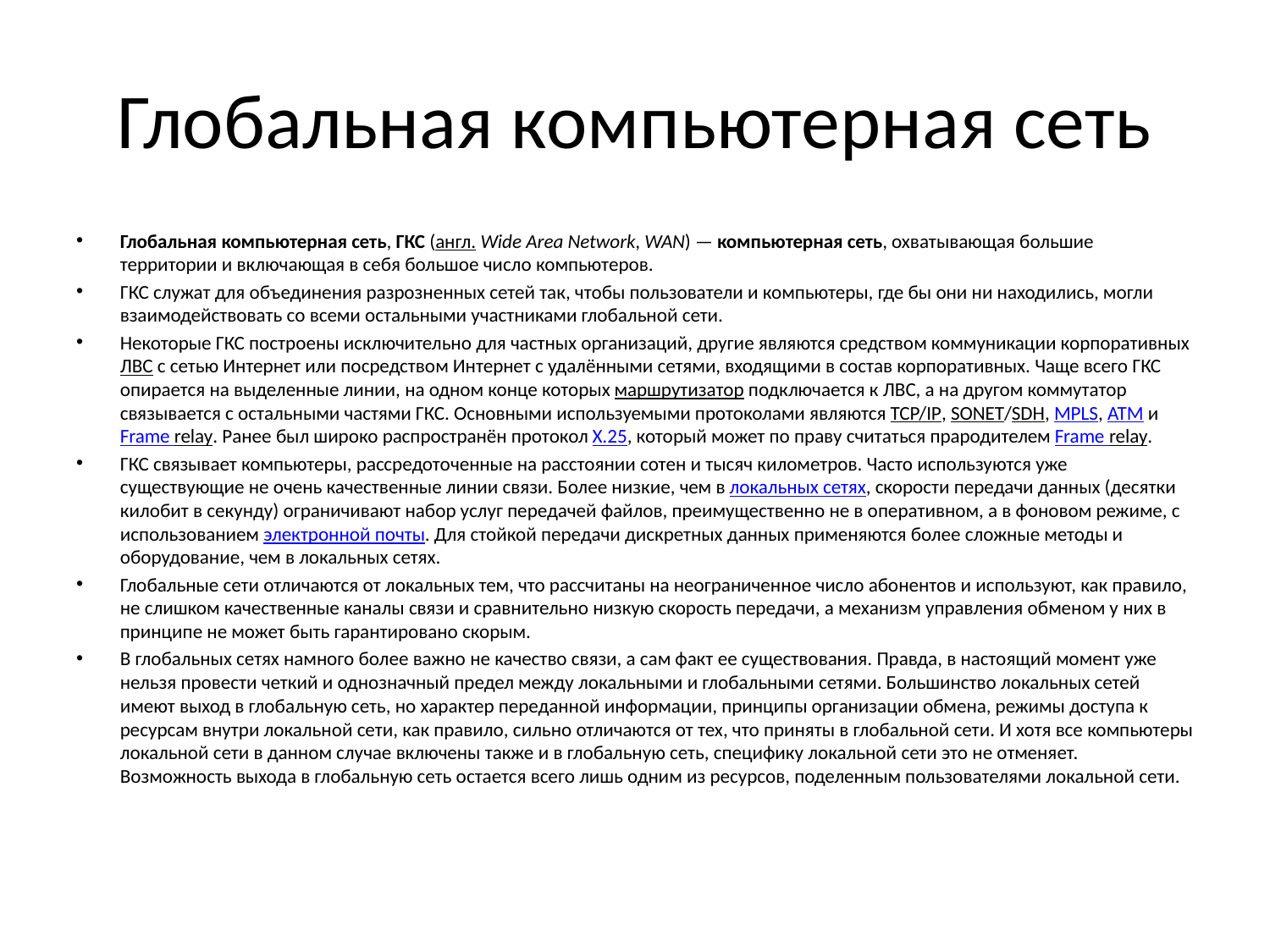

# Глобальная компьютерная сеть
Глобальная компьютерная сеть, ГКС (англ. Wide Area Network, WAN) — компьютерная сеть, охватывающая большие территории и включающая в себя большое число компьютеров.
ГКС служат для объединения разрозненных сетей так, чтобы пользователи и компьютеры, где бы они ни находились, могли взаимодействовать со всеми остальными участниками глобальной сети.
Некоторые ГКС построены исключительно для частных организаций, другие являются средством коммуникации корпоративных ЛВС с сетью Интернет или посредством Интернет с удалёнными сетями, входящими в состав корпоративных. Чаще всего ГКС опирается на выделенные линии, на одном конце которых маршрутизатор подключается к ЛВС, а на другом коммутатор связывается с остальными частями ГКС. Основными используемыми протоколами являются TCP/IP, SONET/SDH, MPLS, ATM и Frame relay. Ранее был широко распространён протокол X.25, который может по праву считаться прародителем Frame relay.
ГКС связывает компьютеры, рассредоточенные на расстоянии сотен и тысяч километров. Часто используются уже существующие не очень качественные линии связи. Более низкие, чем в локальных сетях, скорости передачи данных (десятки килобит в секунду) ограничивают набор услуг передачей файлов, преимущественно не в оперативном, а в фоновом режиме, с использованием электронной почты. Для стойкой передачи дискретных данных применяются более сложные методы и оборудование, чем в локальных сетях.
Глобальные сети отличаются от локальных тем, что рассчитаны на неограниченное число абонентов и используют, как правило, не слишком качественные каналы связи и сравнительно низкую скорость передачи, а механизм управления обменом у них в принципе не может быть гарантировано скорым.
В глобальных сетях намного более важно не качество связи, а сам факт ее существования. Правда, в настоящий момент уже нельзя провести четкий и однозначный предел между локальными и глобальными сетями. Большинство локальных сетей имеют выход в глобальную сеть, но характер переданной информации, принципы организации обмена, режимы доступа к ресурсам внутри локальной сети, как правило, сильно отличаются от тех, что приняты в глобальной сети. И хотя все компьютеры локальной сети в данном случае включены также и в глобальную сеть, специфику локальной сети это не отменяет. Возможность выхода в глобальную сеть остается всего лишь одним из ресурсов, поделенным пользователями локальной сети.